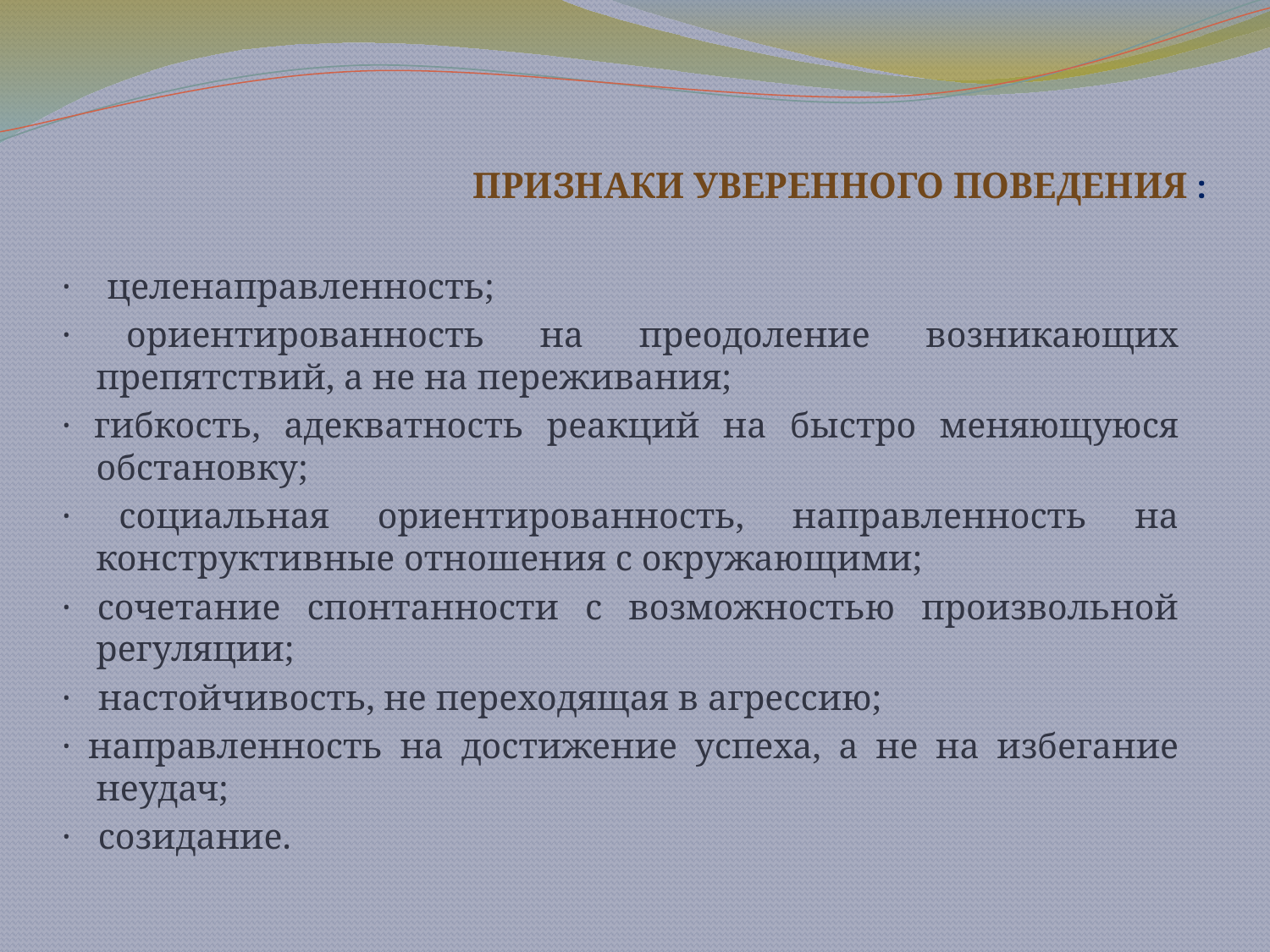

# ПРИЗНАКИ УВЕРЕННОГО ПОВЕДЕНИЯ :
·    целенаправленность;
· ориентированность на преодоление возникающих препятствий, а не на переживания;
· гибкость, адекватность реакций на быстро меняющуюся обстановку;
· социальная ориентированность, направленность на конструктивные отношения с окружающими;
· сочетание спонтанности с возможностью произвольной регуляции;
·   настойчивость, не переходящая в агрессию;
· направленность на достижение успеха, а не на избегание неудач;
·   созидание.